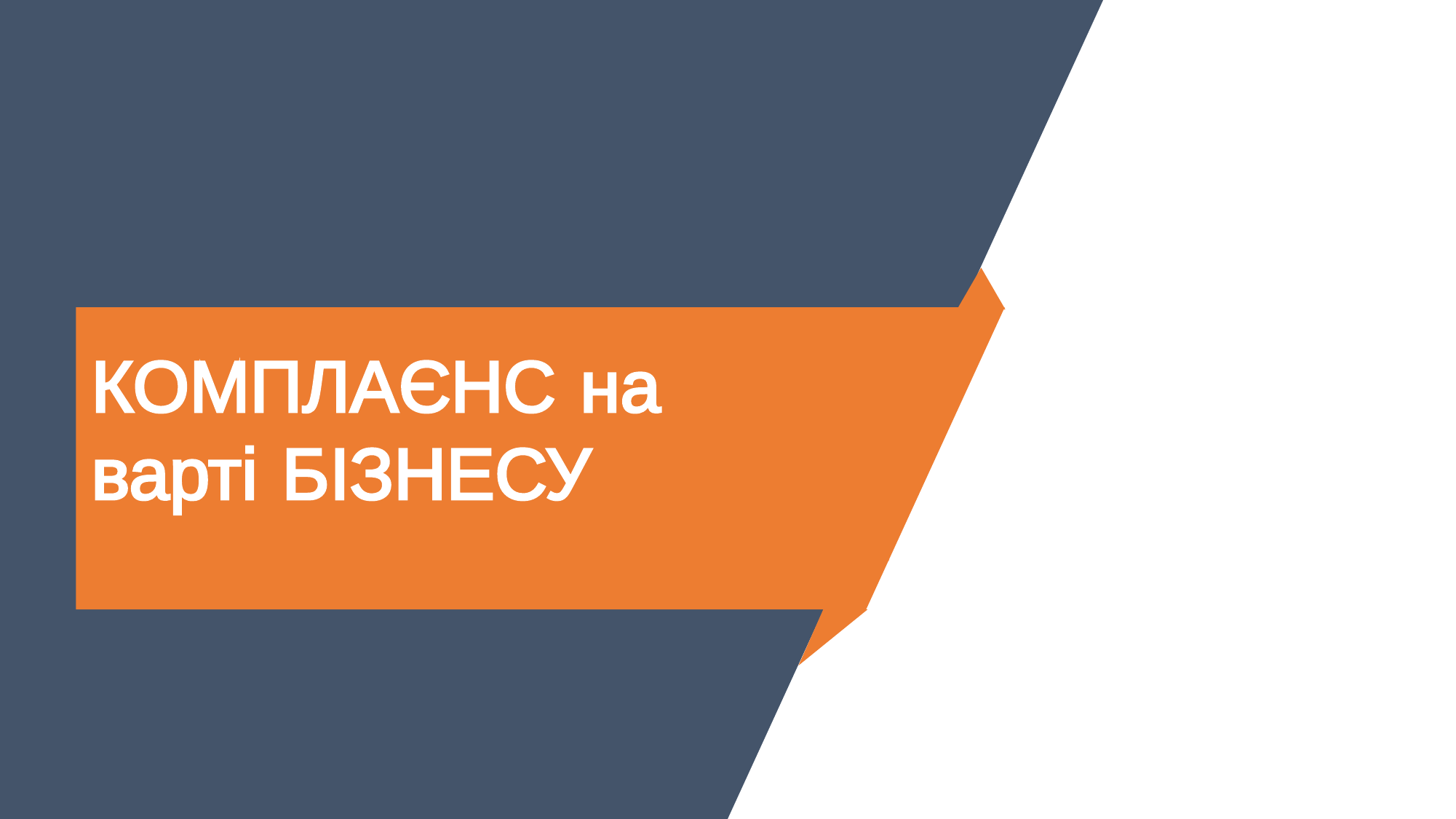

Образец текста
Второй уровень
Третий уровень
Четвертый уровень
Пятый уровень
КОМПЛАЄНС на варті БІЗНЕСУ